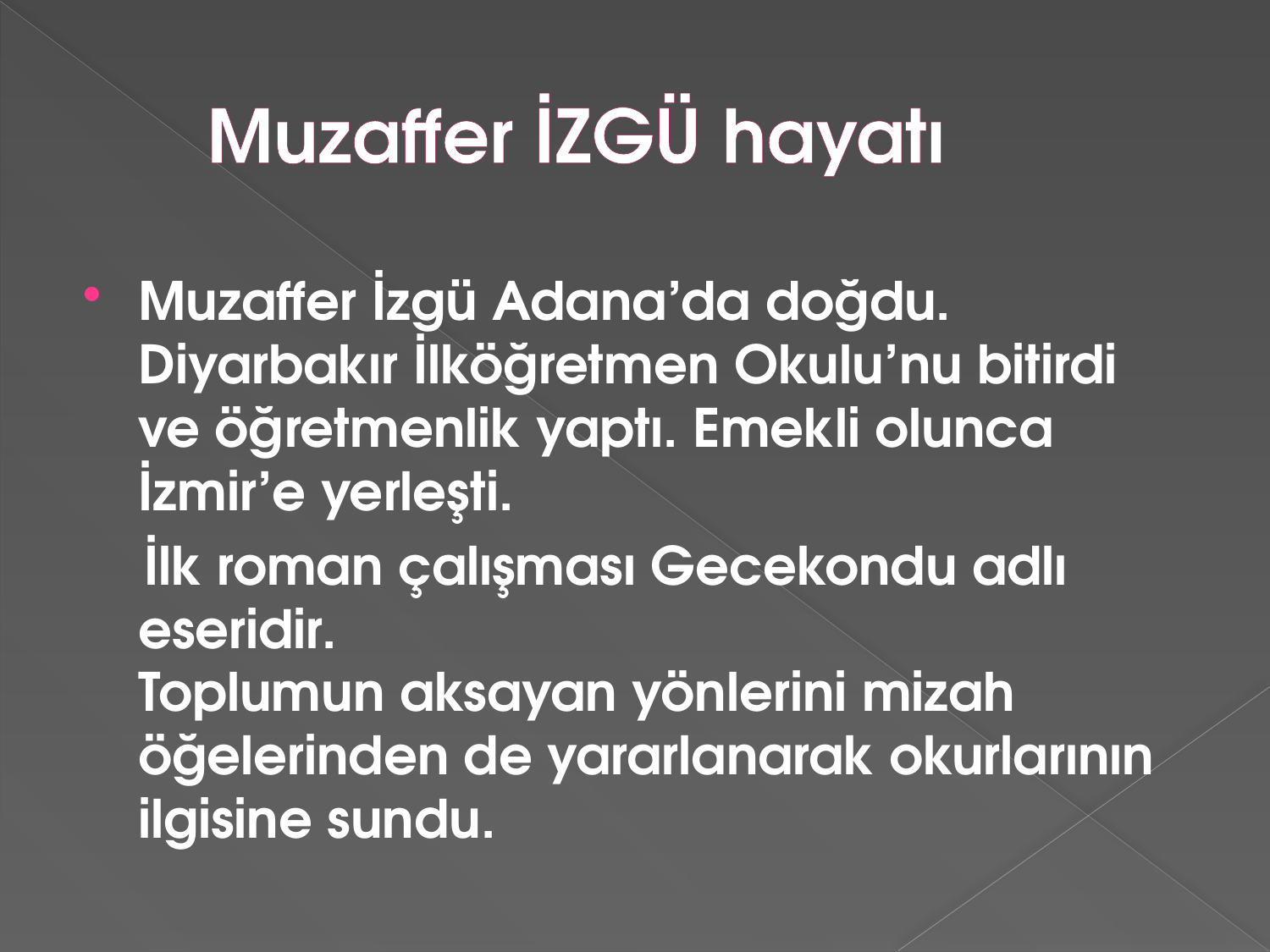

# Muzaffer İZGÜ hayatı
Muzaffer İzgü Adana’da doğdu. Diyarbakır İlköğretmen Okulu’nu bitirdi ve öğretmenlik yaptı. Emekli olunca İzmir’e yerleşti.
    İlk roman çalışması Gecekondu adlı eseridir.
Toplumun aksayan yönlerini mizah öğelerinden de yararlanarak okurlarının ilgisine sundu.